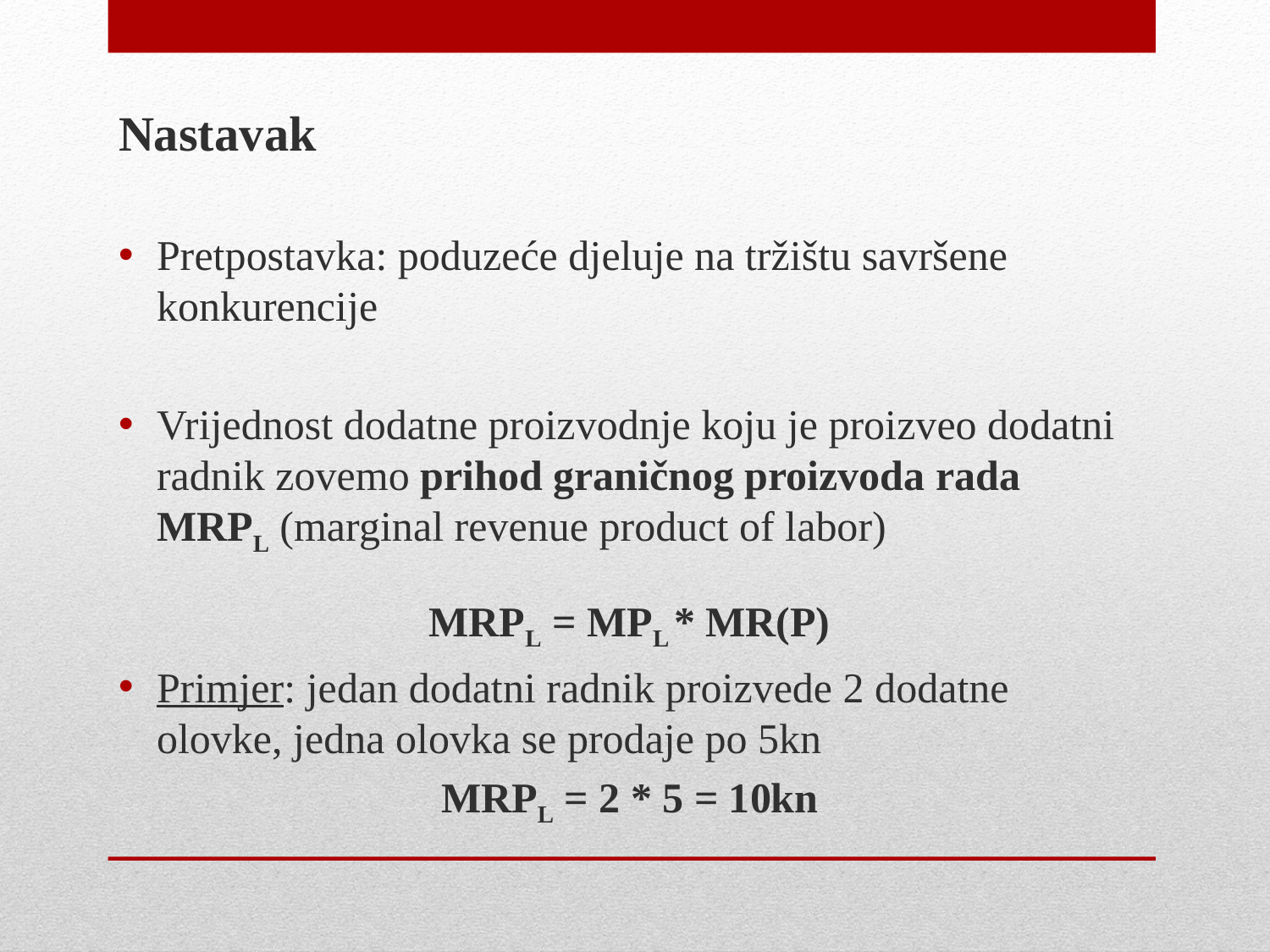

Nastavak

Pretpostavka: poduzeće djeluje na tržištu savršene konkurencije

Vrijednost dodatne proizvodnje koju je proizveo dodatni radnik zovemo prihod graničnog proizvoda rada MRPL (marginal revenue product of labor)
MRPL = MPL * MR(P)
Primjer: jedan dodatni radnik proizvede 2 dodatne olovke, jedna olovka se prodaje po 5kn
MRPL = 2 * 5 = 10kn